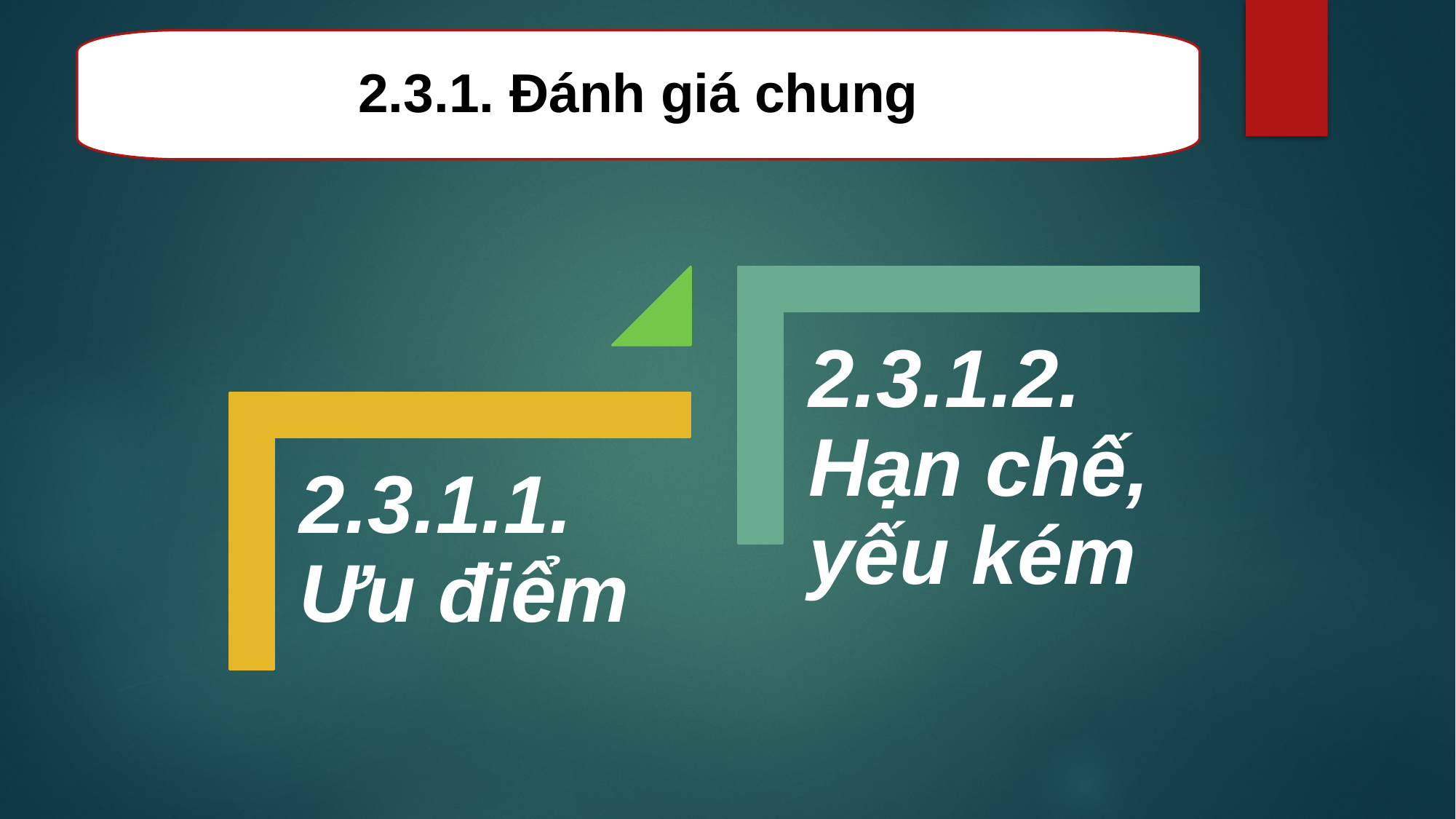

2.3.1. Đánh giá chung

2.3.1.2. Hạn chế, yếu kém
2.3.1.1. Ưu điểm